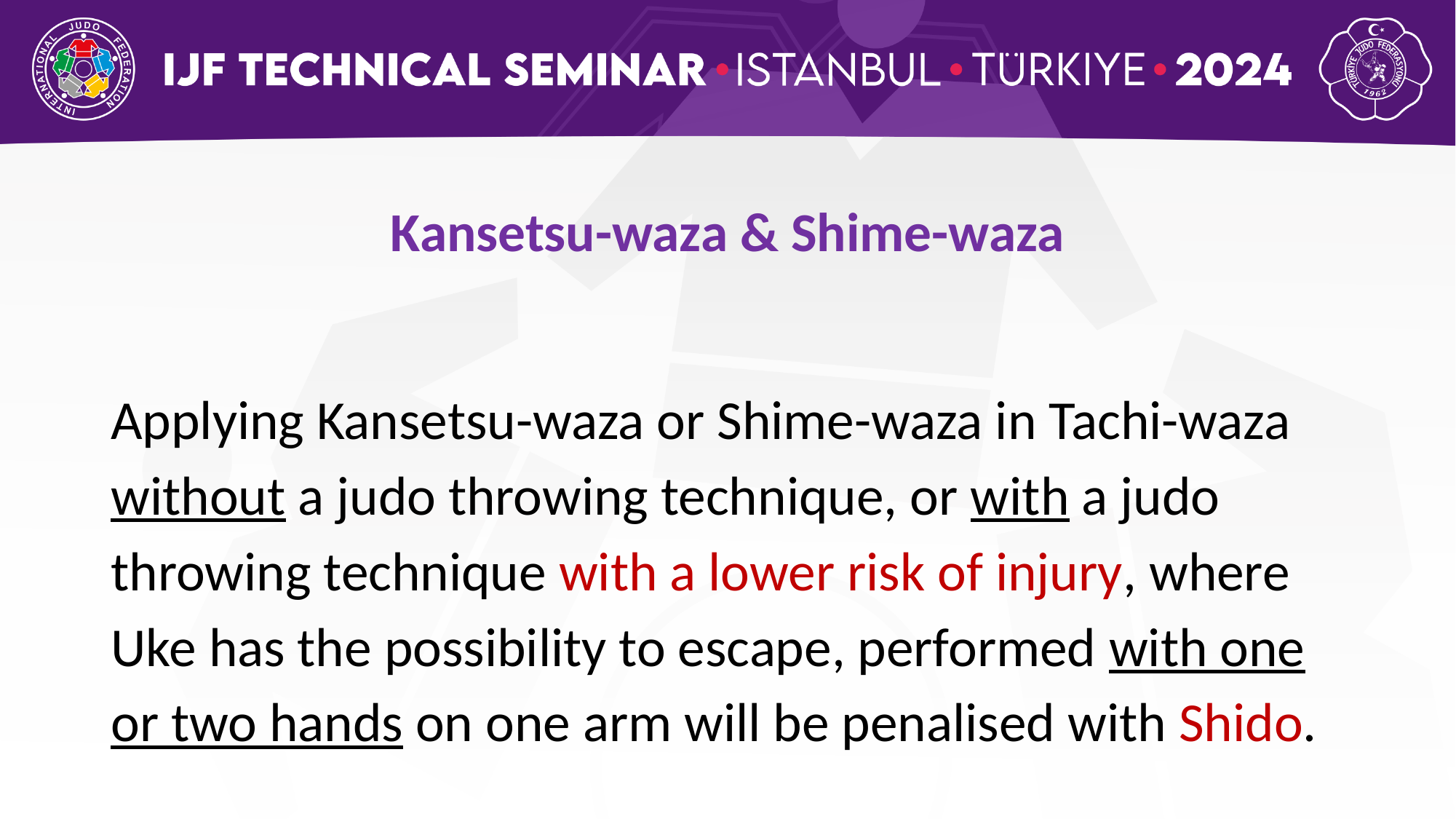

Kansetsu-waza & Shime-waza

Applying Kansetsu-waza or Shime-waza in Tachi-waza without a judo throwing technique, or with a judo throwing technique with a lower risk of injury, where Uke has the possibility to escape, performed with one or two hands on one arm will be penalised with Shido.